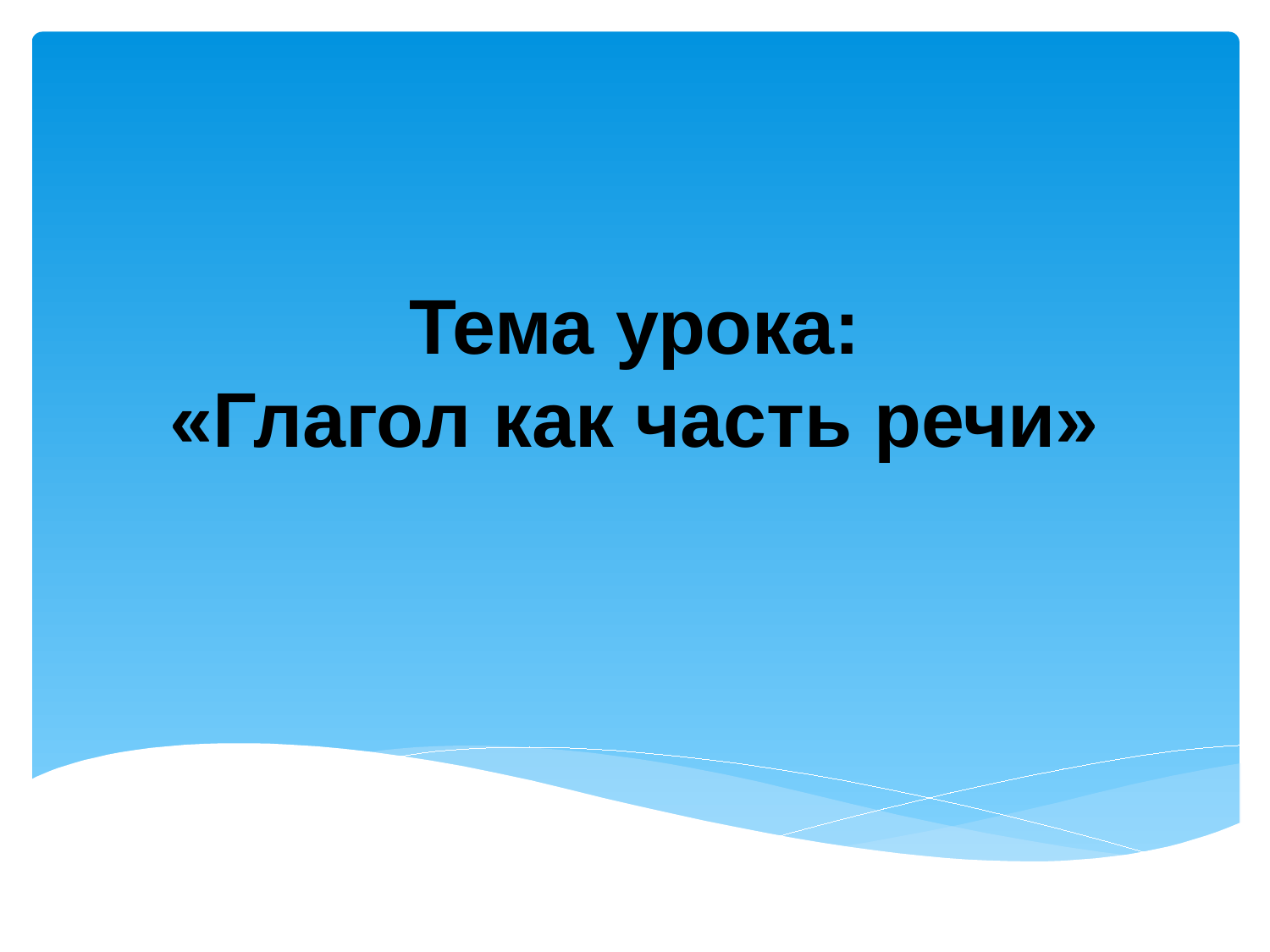

# Тема урока: «Глагол как часть речи»